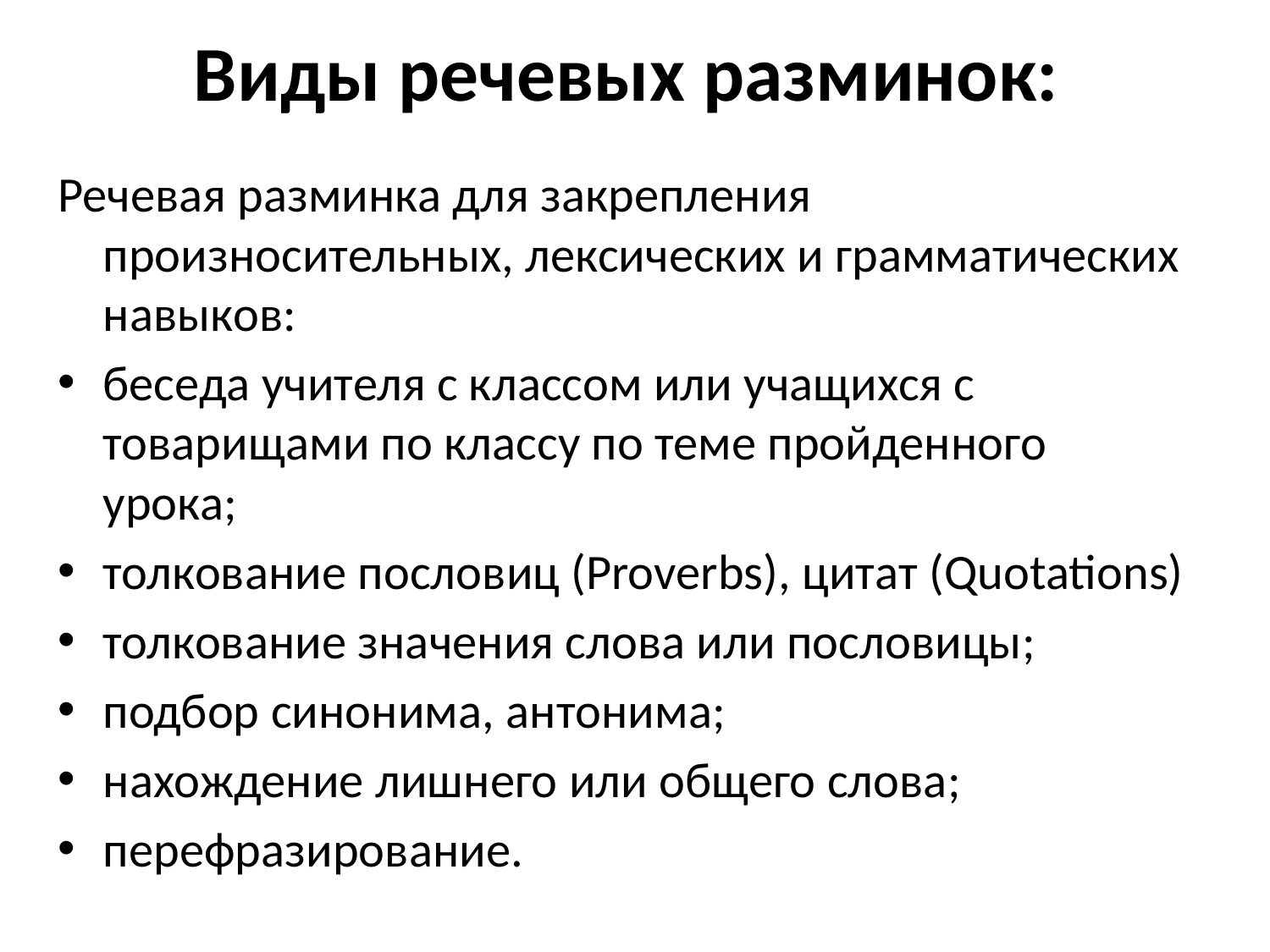

# Виды речевых разминок:
Речевая разминка для закрепления произносительных, лексических и грамматических навыков:
беседа учителя с классом или учащихся с товарищами по классу по теме пройденного урока;
толкование пословиц (Proverbs), цитат (Quotations)
толкование значения слова или пословицы;
подбор синонима, антонима;
нахождение лишнего или общего слова;
перефразирование.